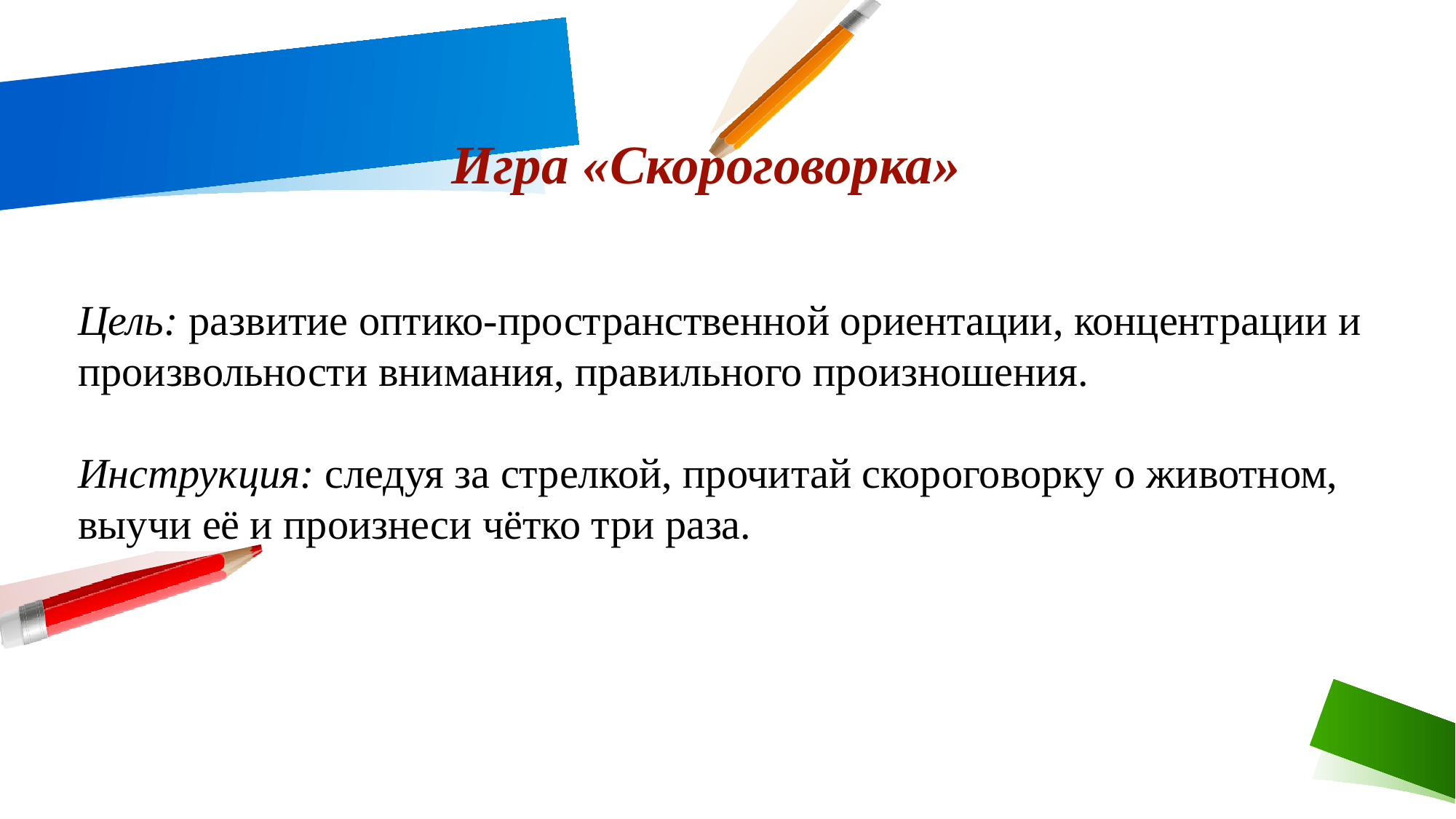

Игра «Скороговорка»
Цель: развитие оптико-пространственной ориентации, концентрации и произвольности внимания, правильного произношения.

Инструкция: следуя за стрелкой, прочитай скороговорку о животном, выучи её и произнеси чётко три раза.